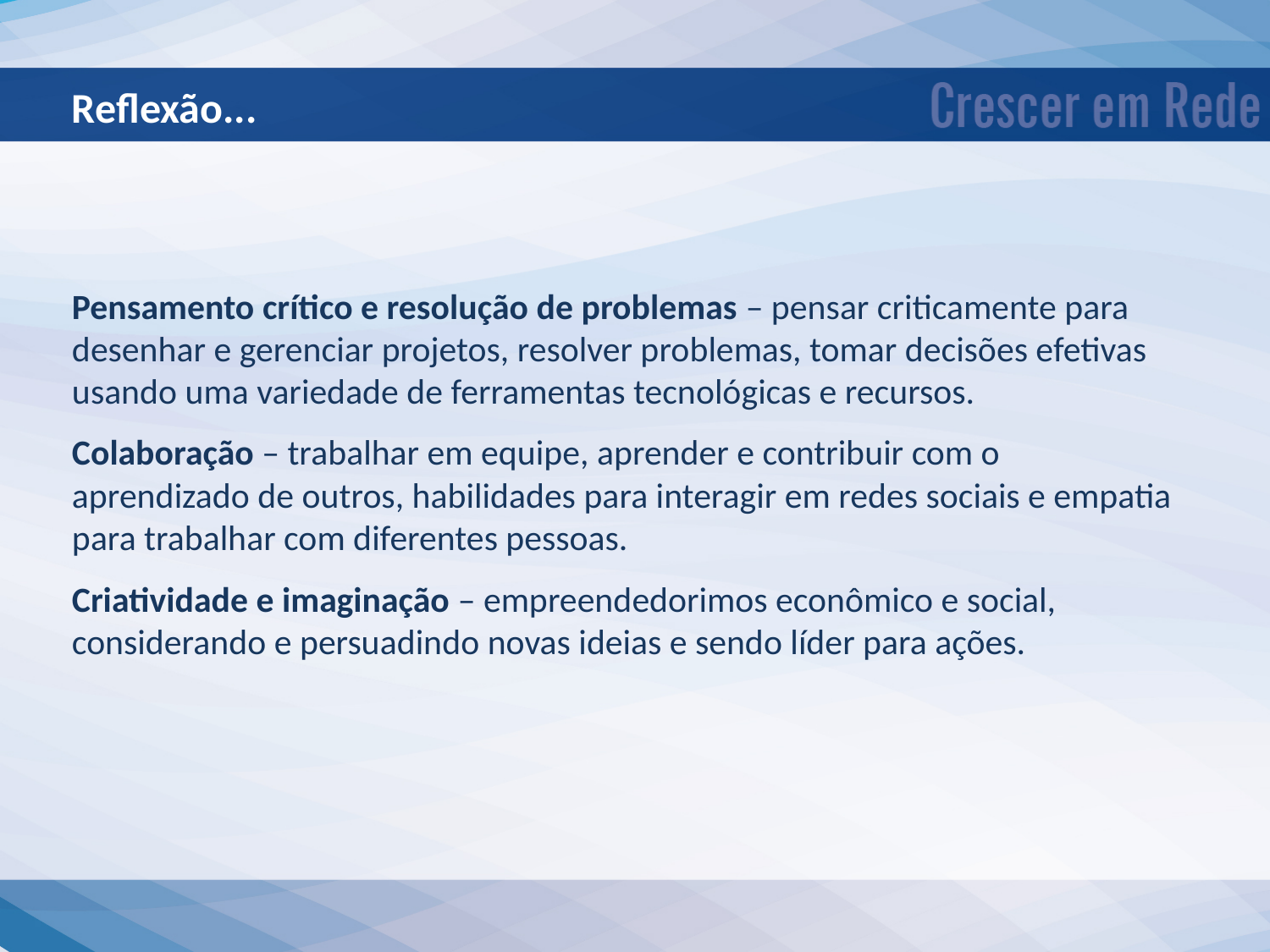

Reflexão...
Pensamento crítico e resolução de problemas – pensar criticamente para desenhar e gerenciar projetos, resolver problemas, tomar decisões efetivas usando uma variedade de ferramentas tecnológicas e recursos.
Colaboração – trabalhar em equipe, aprender e contribuir com o aprendizado de outros, habilidades para interagir em redes sociais e empatia para trabalhar com diferentes pessoas.
Criatividade e imaginação – empreendedorimos econômico e social, considerando e persuadindo novas ideias e sendo líder para ações.